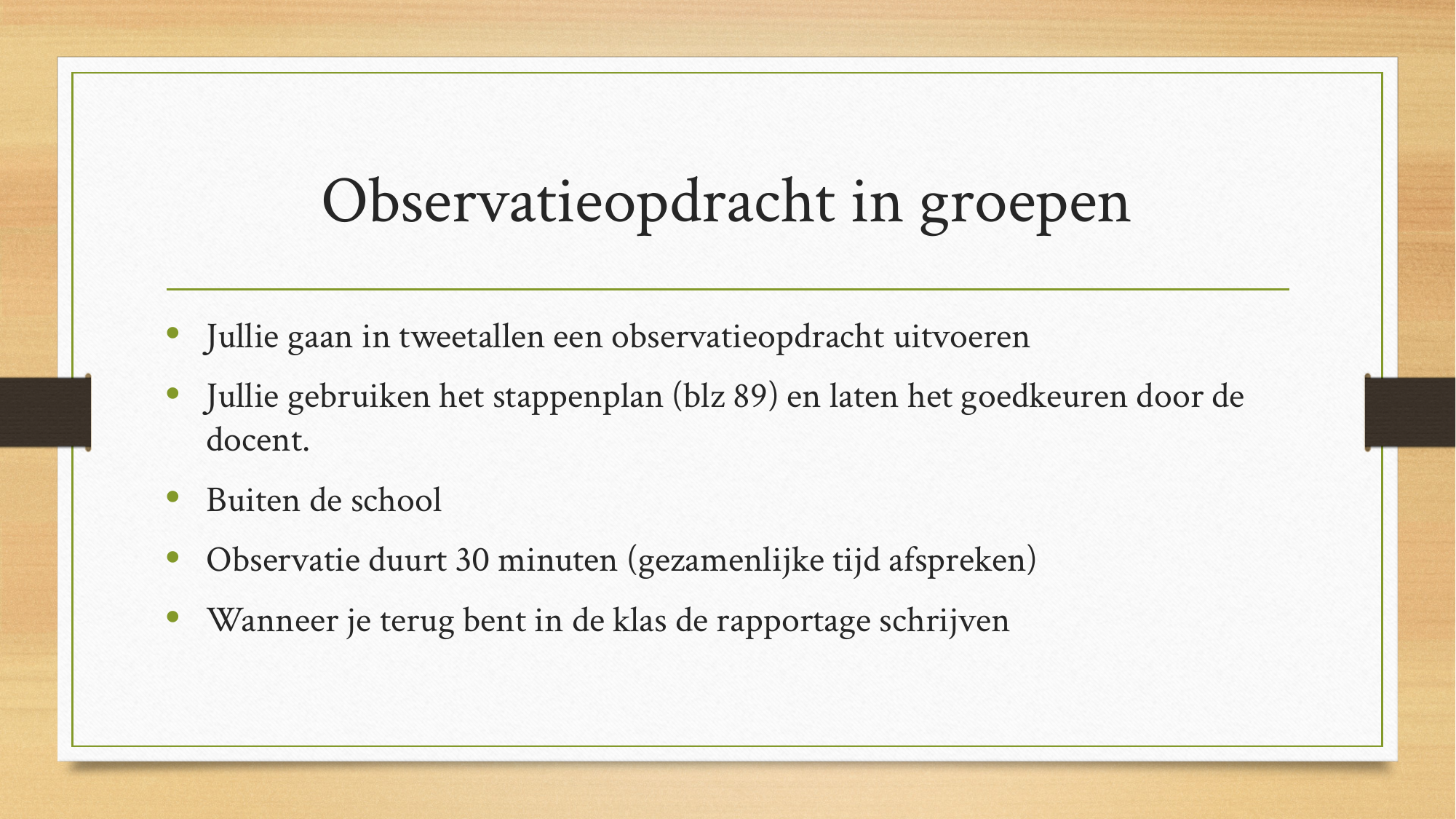

# Observatieopdracht in groepen
Jullie gaan in tweetallen een observatieopdracht uitvoeren
Jullie gebruiken het stappenplan (blz 89) en laten het goedkeuren door de docent.
Buiten de school
Observatie duurt 30 minuten (gezamenlijke tijd afspreken)
Wanneer je terug bent in de klas de rapportage schrijven